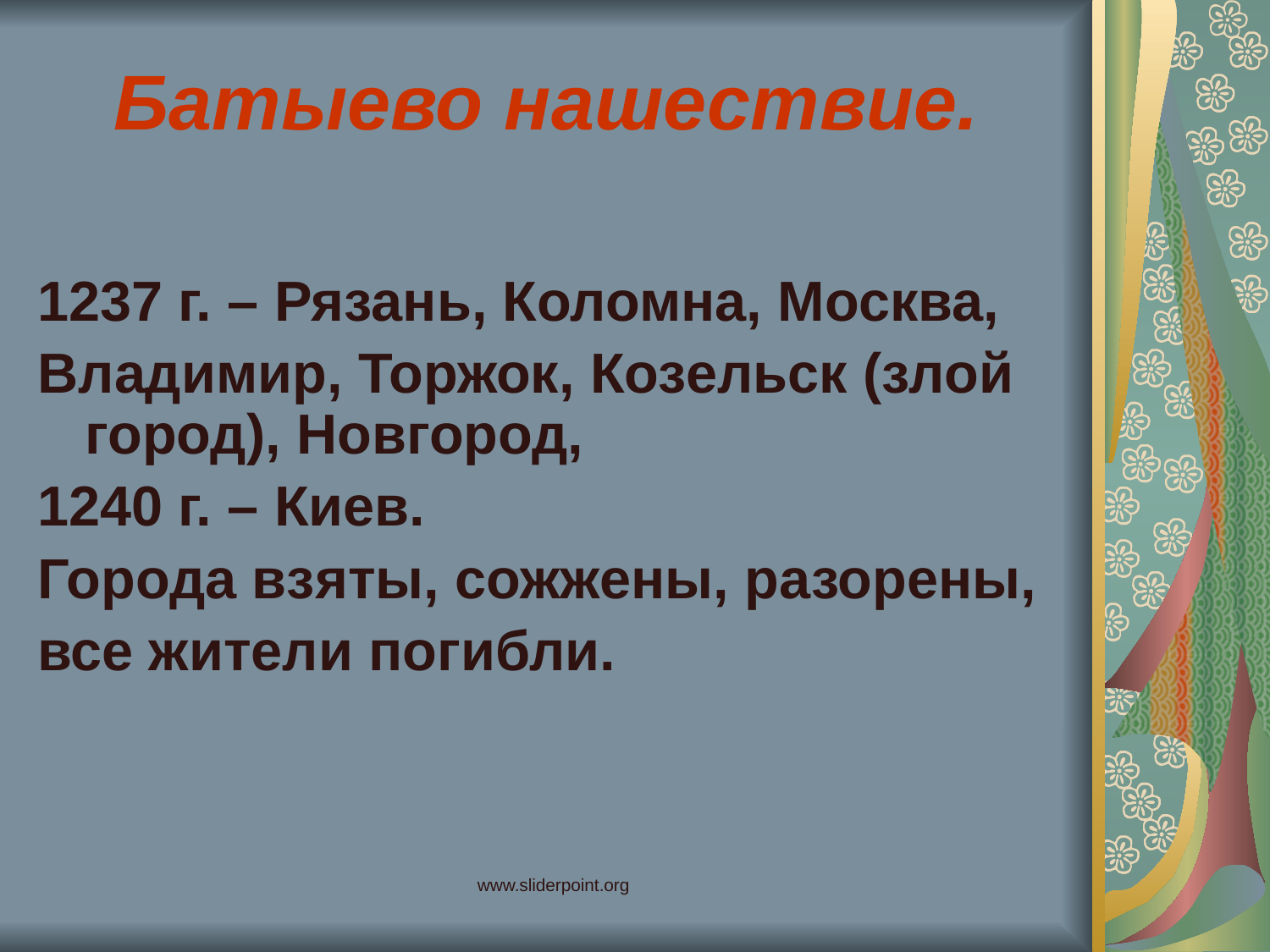

# Батыево нашествие.
1237 г. – Рязань, Коломна, Москва,
Владимир, Торжок, Козельск (злой город), Новгород,
1240 г. – Киев.
Города взяты, сожжены, разорены,
все жители погибли.
www.sliderpoint.org